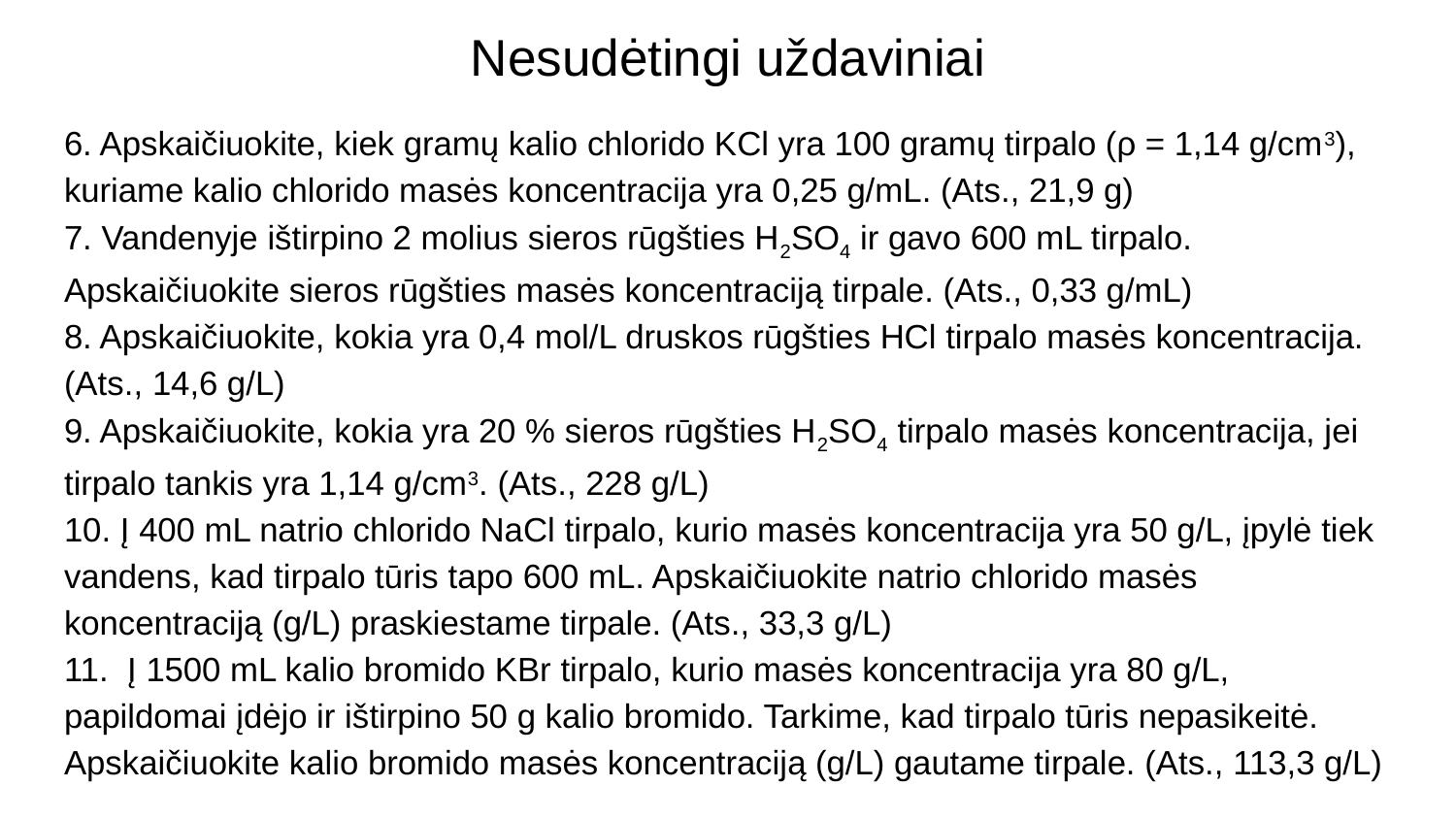

# Nesudėtingi uždaviniai
6. Apskaičiuokite, kiek gramų kalio chlorido KCl yra 100 gramų tirpalo (ρ = 1,14 g/cm3), kuriame kalio chlorido masės koncentracija yra 0,25 g/mL. (Ats., 21,9 g)
7. Vandenyje ištirpino 2 molius sieros rūgšties H2SO4 ir gavo 600 mL tirpalo. Apskaičiuokite sieros rūgšties masės koncentraciją tirpale. (Ats., 0,33 g/mL)
8. Apskaičiuokite, kokia yra 0,4 mol/L druskos rūgšties HCl tirpalo masės koncentracija. (Ats., 14,6 g/L)
9. Apskaičiuokite, kokia yra 20 % sieros rūgšties H2SO4 tirpalo masės koncentracija, jei tirpalo tankis yra 1,14 g/cm3. (Ats., 228 g/L)
10. Į 400 mL natrio chlorido NaCl tirpalo, kurio masės koncentracija yra 50 g/L, įpylė tiek vandens, kad tirpalo tūris tapo 600 mL. Apskaičiuokite natrio chlorido masės koncentraciją (g/L) praskiestame tirpale. (Ats., 33,3 g/L)
11.  Į 1500 mL kalio bromido KBr tirpalo, kurio masės koncentracija yra 80 g/L, papildomai įdėjo ir ištirpino 50 g kalio bromido. Tarkime, kad tirpalo tūris nepasikeitė. Apskaičiuokite kalio bromido masės koncentraciją (g/L) gautame tirpale. (Ats., 113,3 g/L)